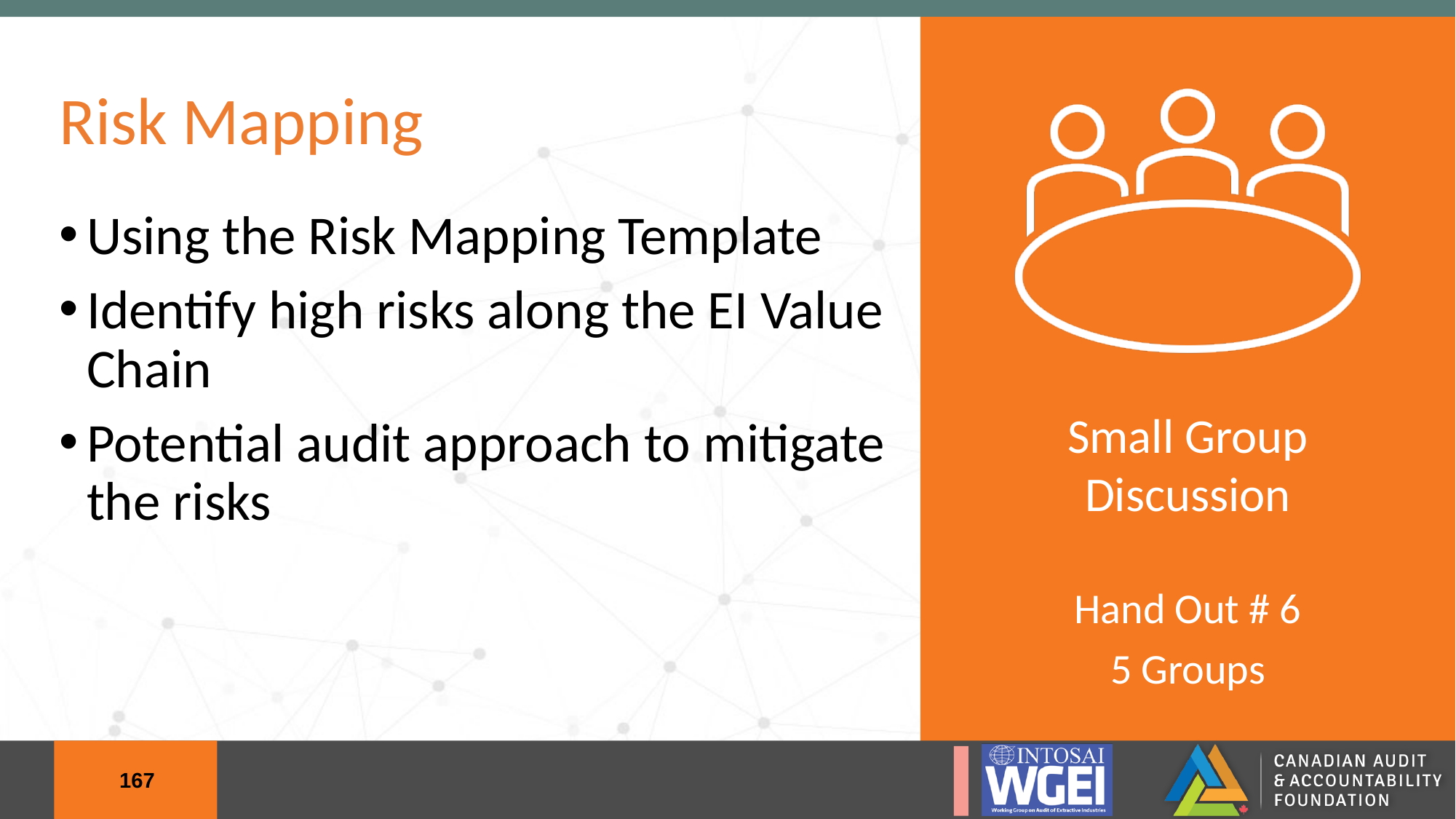

# Risk Mapping
Using the Risk Mapping Template
Identify high risks along the EI Value Chain
Potential audit approach to mitigate the risks

Hand Out # 6
5 Groups